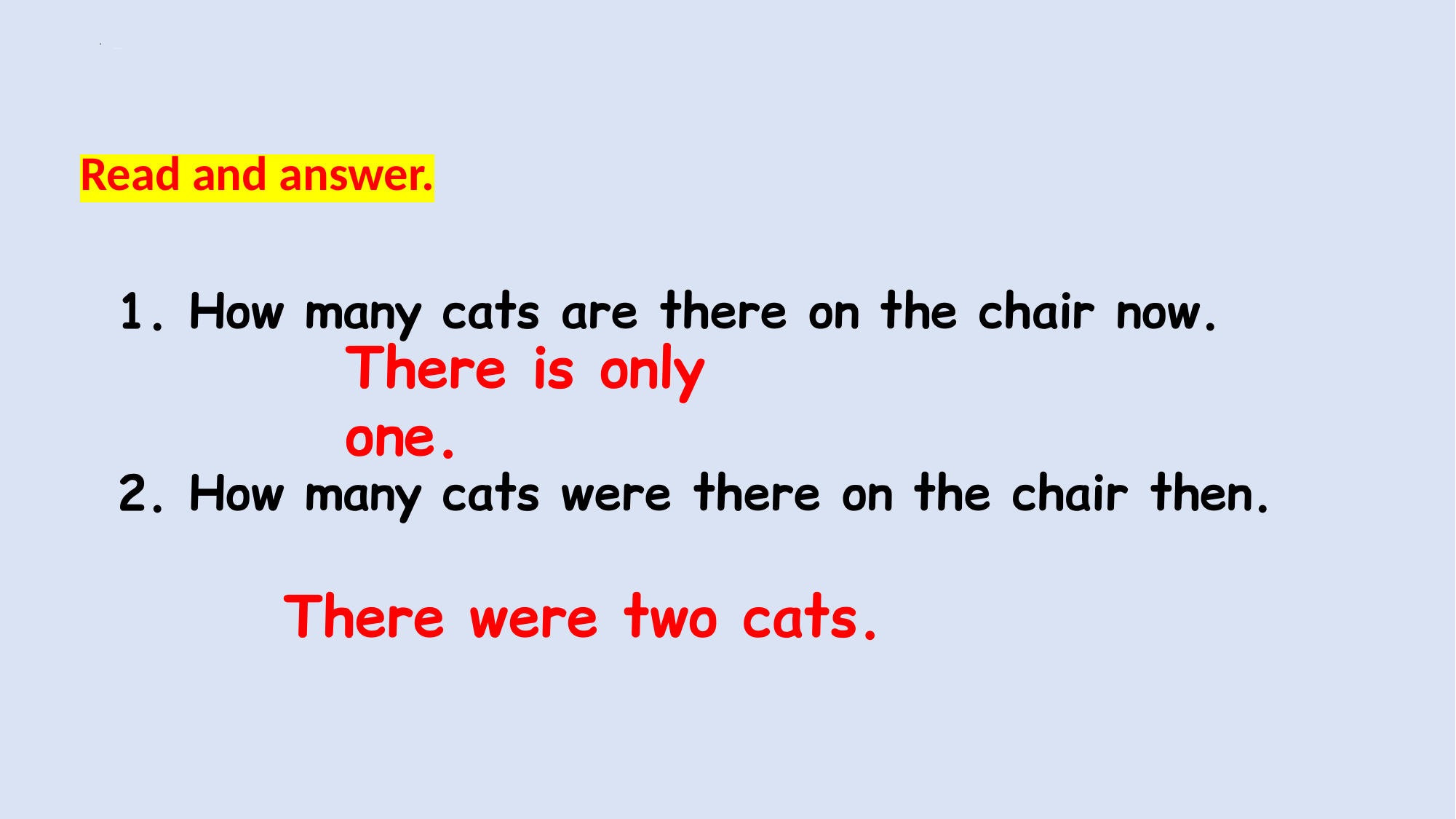

listen and say
Read and answer.
1. How many cats are there on the chair now.
There is only one.
2. How many cats were there on the chair then.
There were two cats.